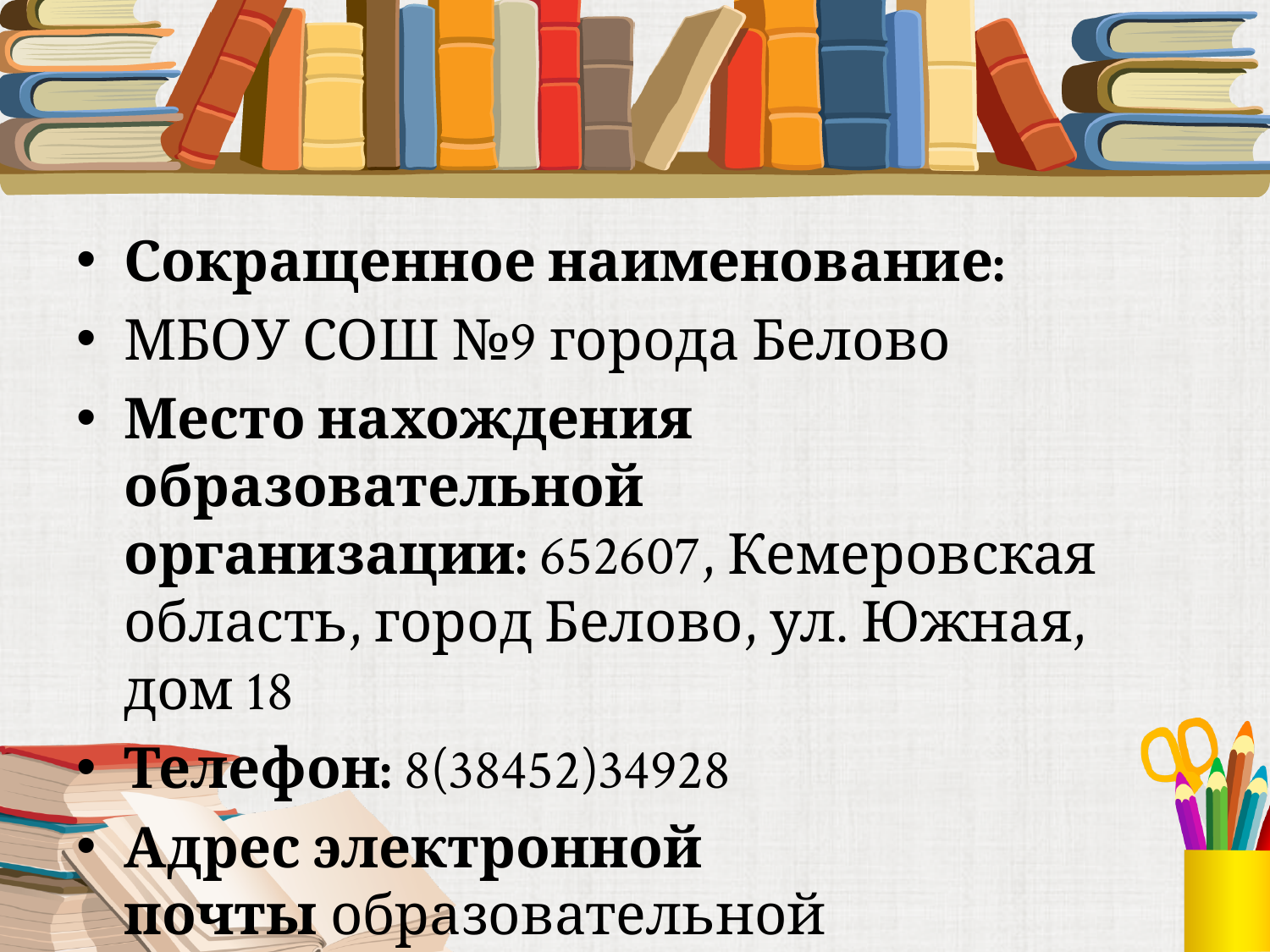

#
Сокращенное наименование:
МБОУ СОШ №9 города Белово
Место нахождения образовательной организации: 652607, Кемеровская область, город Белово, ул. Южная, дом 18
Телефон: 8(38452)34928
Адрес электронной почты образовательной организации: devyatochka47@mail.ru.